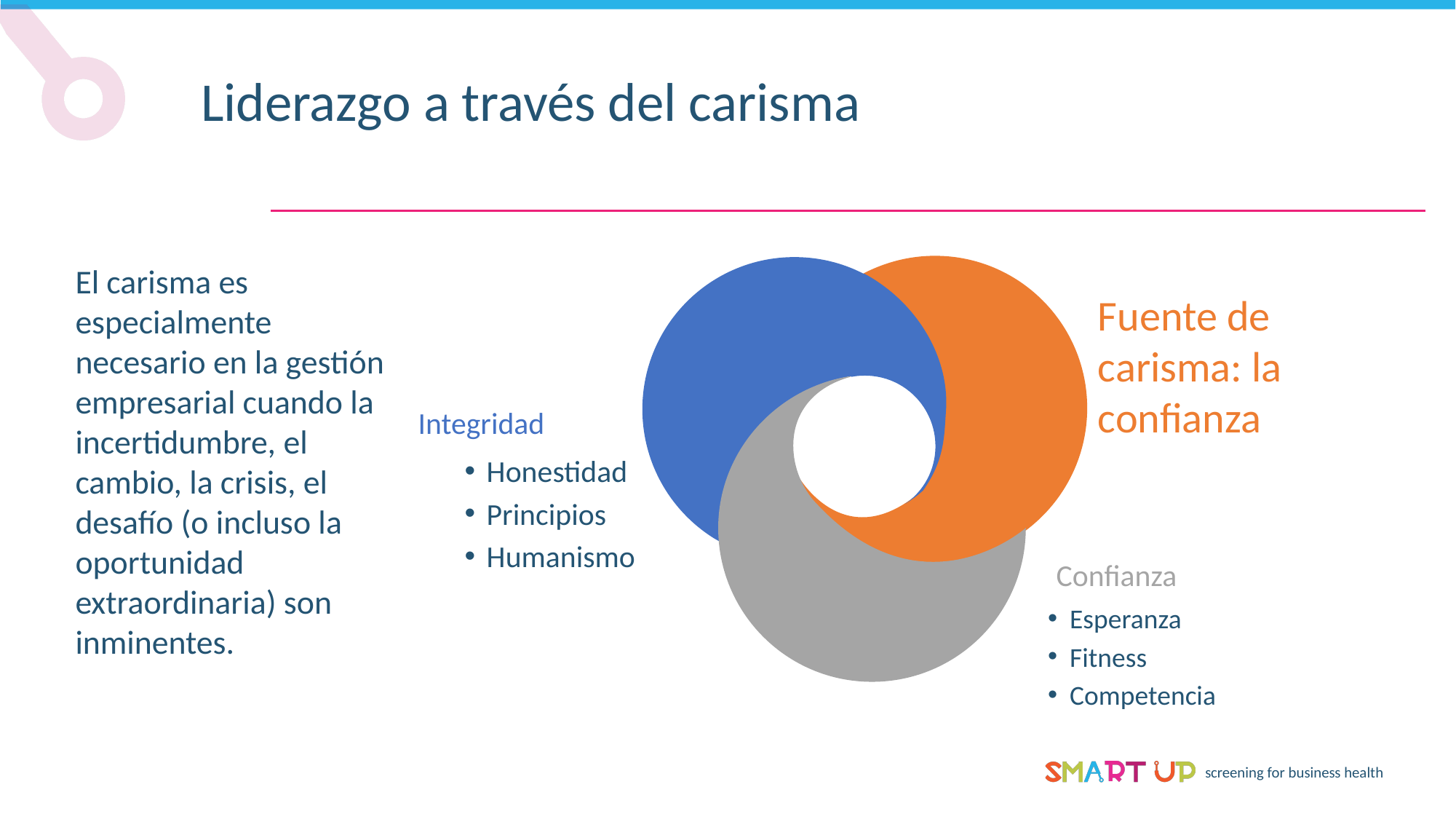

Liderazgo a través del carisma
El carisma es especialmente necesario en la gestión empresarial cuando la incertidumbre, el cambio, la crisis, el desafío (o incluso la oportunidad extraordinaria) son inminentes.

Fuente de carisma: la confianza

Integridad
Honestidad
Principios
Humanismo
Confianza
Esperanza
Fitness
Competencia